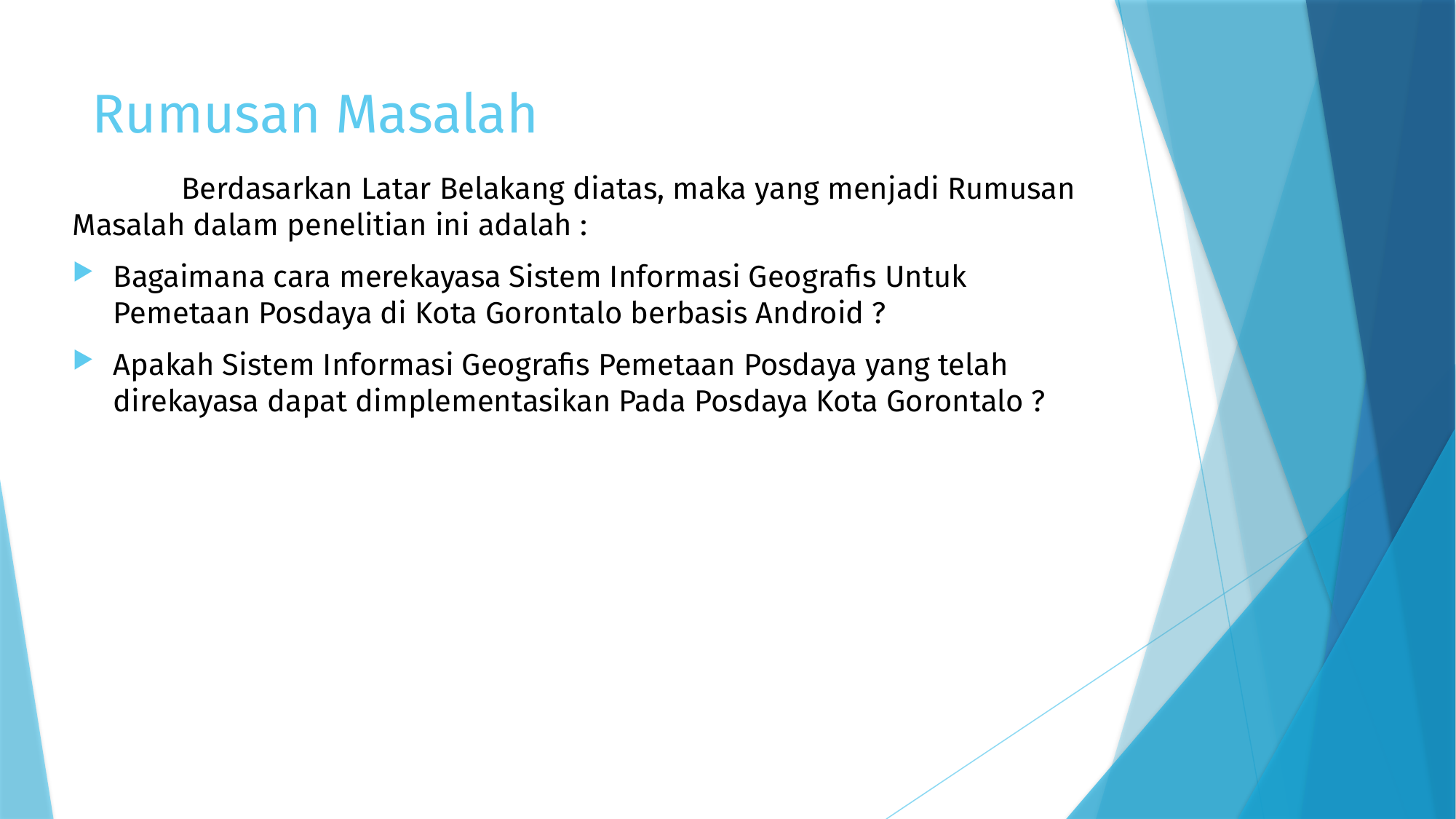

# Rumusan Masalah
	Berdasarkan Latar Belakang diatas, maka yang menjadi Rumusan Masalah dalam penelitian ini adalah :
Bagaimana cara merekayasa Sistem Informasi Geografis Untuk Pemetaan Posdaya di Kota Gorontalo berbasis Android ?
Apakah Sistem Informasi Geografis Pemetaan Posdaya yang telah direkayasa dapat dimplementasikan Pada Posdaya Kota Gorontalo ?